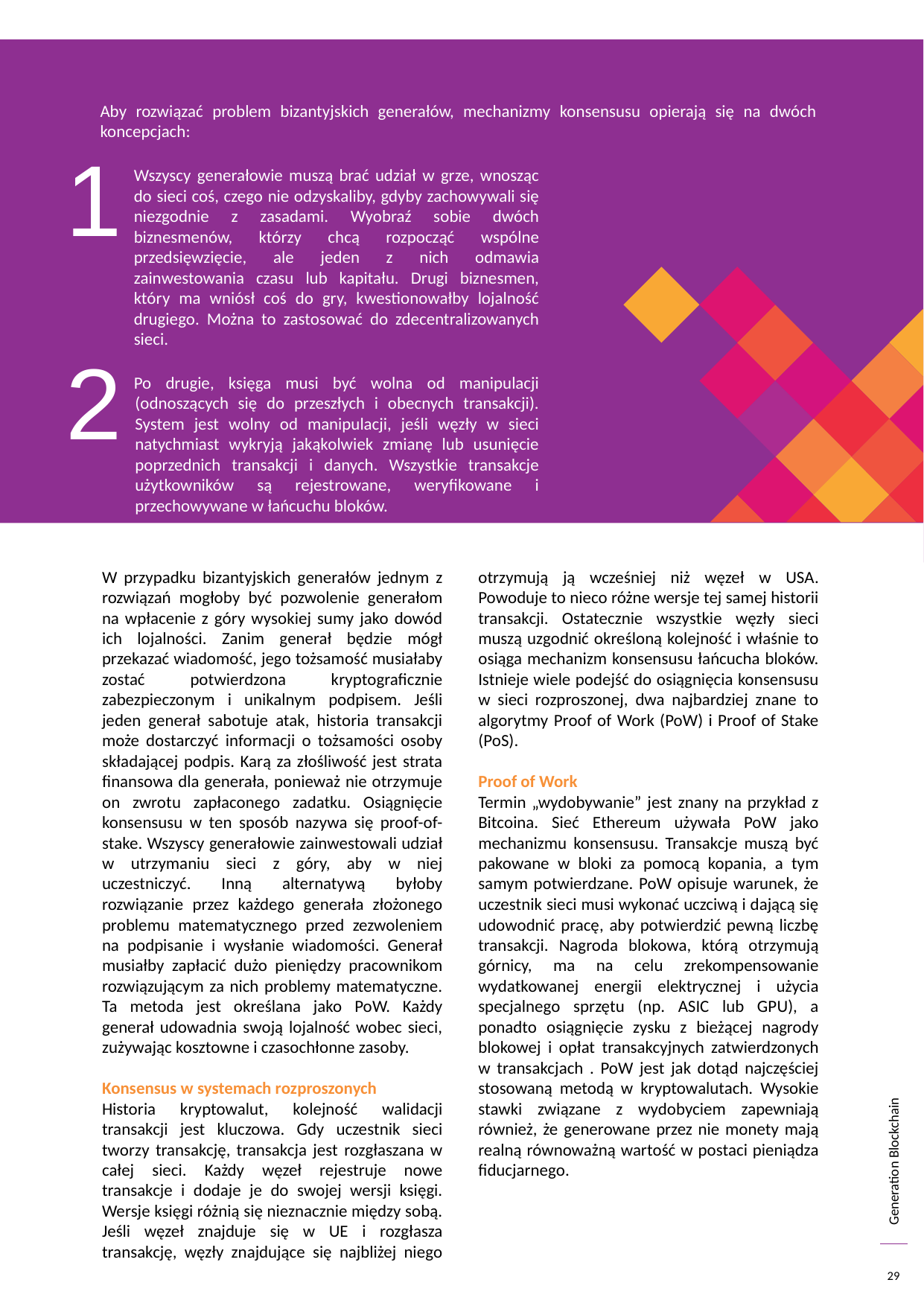

Aby rozwiązać problem bizantyjskich generałów, mechanizmy konsensusu opierają się na dwóch koncepcjach:
1
Wszyscy generałowie muszą brać udział w grze, wnosząc do sieci coś, czego nie odzyskaliby, gdyby zachowywali się niezgodnie z zasadami. Wyobraź sobie dwóch biznesmenów, którzy chcą rozpocząć wspólne przedsięwzięcie, ale jeden z nich odmawia zainwestowania czasu lub kapitału. Drugi biznesmen, który ma wniósł coś do gry, kwestionowałby lojalność drugiego. Można to zastosować do zdecentralizowanych sieci.

2
Po drugie, księga musi być wolna od manipulacji (odnoszących się do przeszłych i obecnych transakcji). System jest wolny od manipulacji, jeśli węzły w sieci natychmiast wykryją jakąkolwiek zmianę lub usunięcie poprzednich transakcji i danych. Wszystkie transakcje użytkowników są rejestrowane, weryfikowane i przechowywane w łańcuchu bloków.

W przypadku bizantyjskich generałów jednym z rozwiązań mogłoby być pozwolenie generałom na wpłacenie z góry wysokiej sumy jako dowód ich lojalności. Zanim generał będzie mógł przekazać wiadomość, jego tożsamość musiałaby zostać potwierdzona kryptograficznie zabezpieczonym i unikalnym podpisem. Jeśli jeden generał sabotuje atak, historia transakcji może dostarczyć informacji o tożsamości osoby składającej podpis. Karą za złośliwość jest strata finansowa dla generała, ponieważ nie otrzymuje on zwrotu zapłaconego zadatku. Osiągnięcie konsensusu w ten sposób nazywa się proof-of-stake. Wszyscy generałowie zainwestowali udział w utrzymaniu sieci z góry, aby w niej uczestniczyć. Inną alternatywą byłoby rozwiązanie przez każdego generała złożonego problemu matematycznego przed zezwoleniem na podpisanie i wysłanie wiadomości. Generał musiałby zapłacić dużo pieniędzy pracownikom rozwiązującym za nich problemy matematyczne. Ta metoda jest określana jako PoW. Każdy generał udowadnia swoją lojalność wobec sieci, zużywając kosztowne i czasochłonne zasoby.

Konsensus w systemach rozproszonych
Historia kryptowalut, kolejność walidacji transakcji jest kluczowa. Gdy uczestnik sieci tworzy transakcję, transakcja jest rozgłaszana w całej sieci. Każdy węzeł rejestruje nowe transakcje i dodaje je do swojej wersji księgi. Wersje księgi różnią się nieznacznie między sobą. Jeśli węzeł znajduje się w UE i rozgłasza transakcję, węzły znajdujące się najbliżej niego otrzymują ją wcześniej niż węzeł w USA. Powoduje to nieco różne wersje tej samej historii transakcji. Ostatecznie wszystkie węzły sieci muszą uzgodnić określoną kolejność i właśnie to osiąga mechanizm konsensusu łańcucha bloków. Istnieje wiele podejść do osiągnięcia konsensusu w sieci rozproszonej, dwa najbardziej znane to algorytmy Proof of Work (PoW) i Proof of Stake (PoS).

Proof of Work
Termin „wydobywanie” jest znany na przykład z Bitcoina. Sieć Ethereum używała PoW jako mechanizmu konsensusu. Transakcje muszą być pakowane w bloki za pomocą kopania, a tym samym potwierdzane. PoW opisuje warunek, że uczestnik sieci musi wykonać uczciwą i dającą się udowodnić pracę, aby potwierdzić pewną liczbę transakcji. Nagroda blokowa, którą otrzymują górnicy, ma na celu zrekompensowanie wydatkowanej energii elektrycznej i użycia specjalnego sprzętu (np. ASIC lub GPU), a ponadto osiągnięcie zysku z bieżącej nagrody blokowej i opłat transakcyjnych zatwierdzonych w transakcjach . PoW jest jak dotąd najczęściej stosowaną metodą w kryptowalutach. Wysokie stawki związane z wydobyciem zapewniają również, że generowane przez nie monety mają realną równoważną wartość w postaci pieniądza fiducjarnego.

29